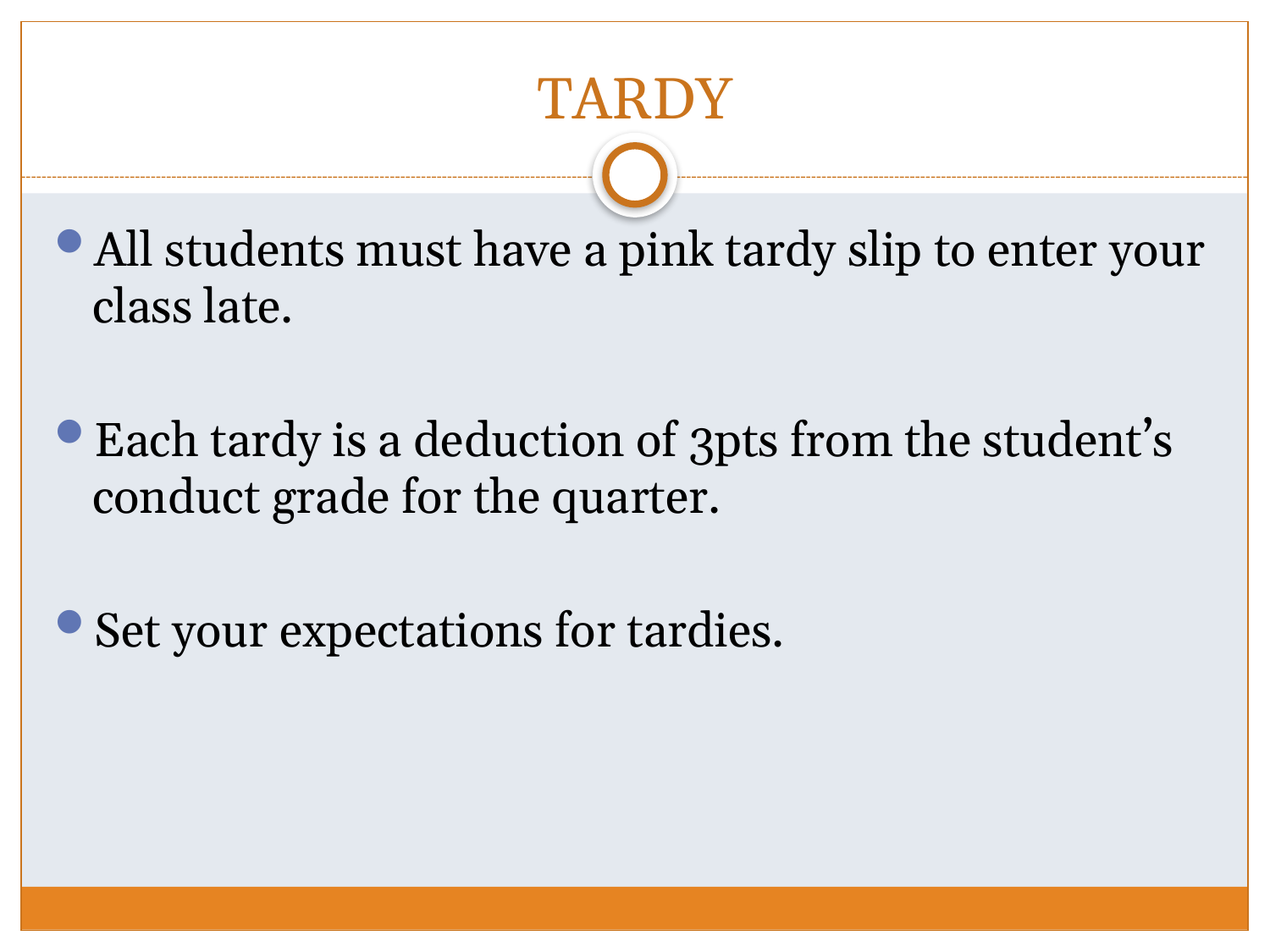

# TARDY
All students must have a pink tardy slip to enter your class late.

Each tardy is a deduction of 3pts from the student’s conduct grade for the quarter.

Set your expectations for tardies.